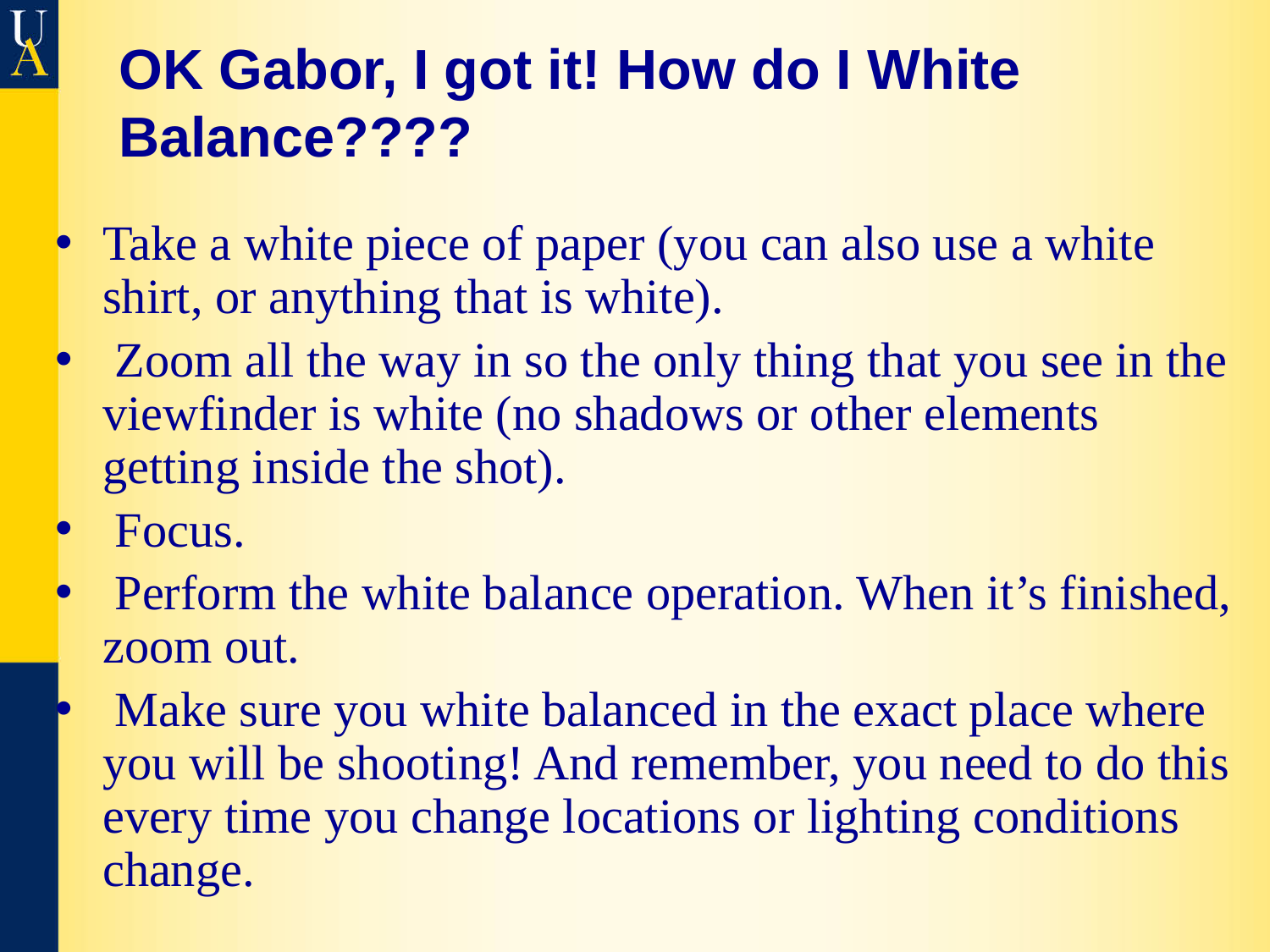

# OK Gabor, I got it! How do I White Balance????
Take a white piece of paper (you can also use a white shirt, or anything that is white).
 Zoom all the way in so the only thing that you see in the viewfinder is white (no shadows or other elements getting inside the shot).
 Focus.
 Perform the white balance operation. When it’s finished, zoom out.
 Make sure you white balanced in the exact place where you will be shooting! And remember, you need to do this every time you change locations or lighting conditions change.